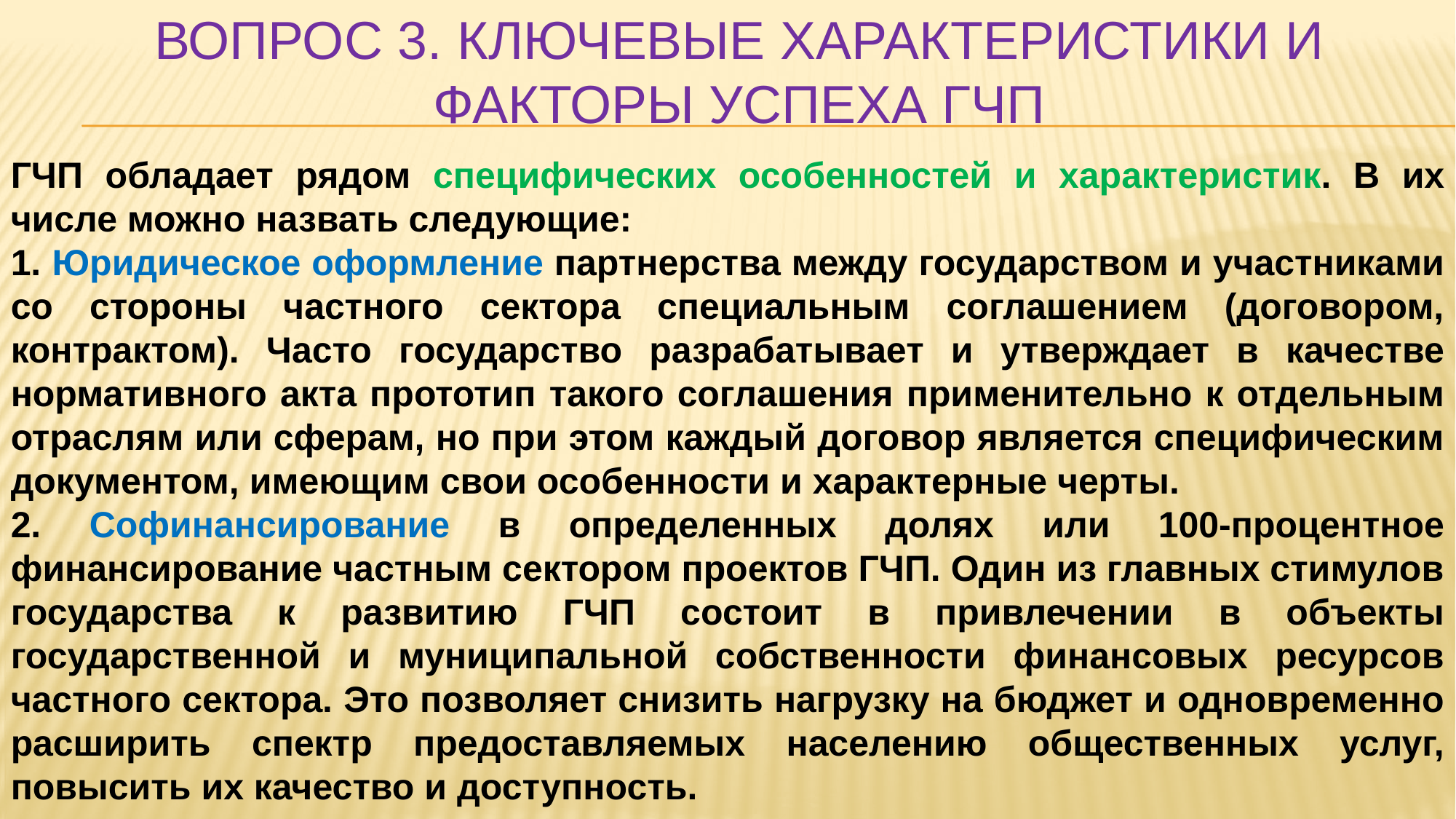

# Вопрос 3. Ключевые характеристики и факторы успеха ГЧП
ГЧП обладает рядом специфических особенностей и характеристик. В их числе можно назвать следующие:
1. Юридическое оформление партнерства между государством и участниками со стороны частного сектора специальным соглашением (договором, контрактом). Часто государство разрабатывает и утверждает в качестве нормативного акта прототип такого соглашения применительно к отдельным отраслям или сферам, но при этом каждый договор является специфическим документом, имеющим свои особенности и характерные черты.
2. Софинансирование в определенных долях или 100-процентное финансирование частным сектором проектов ГЧП. Один из главных стимулов государства к развитию ГЧП состоит в привлечении в объекты государственной и муниципальной собственности финансовых ресурсов частного сектора. Это позволяет снизить нагрузку на бюджет и одновременно расширить спектр предоставляемых населению общественных услуг, повысить их качество и доступность.